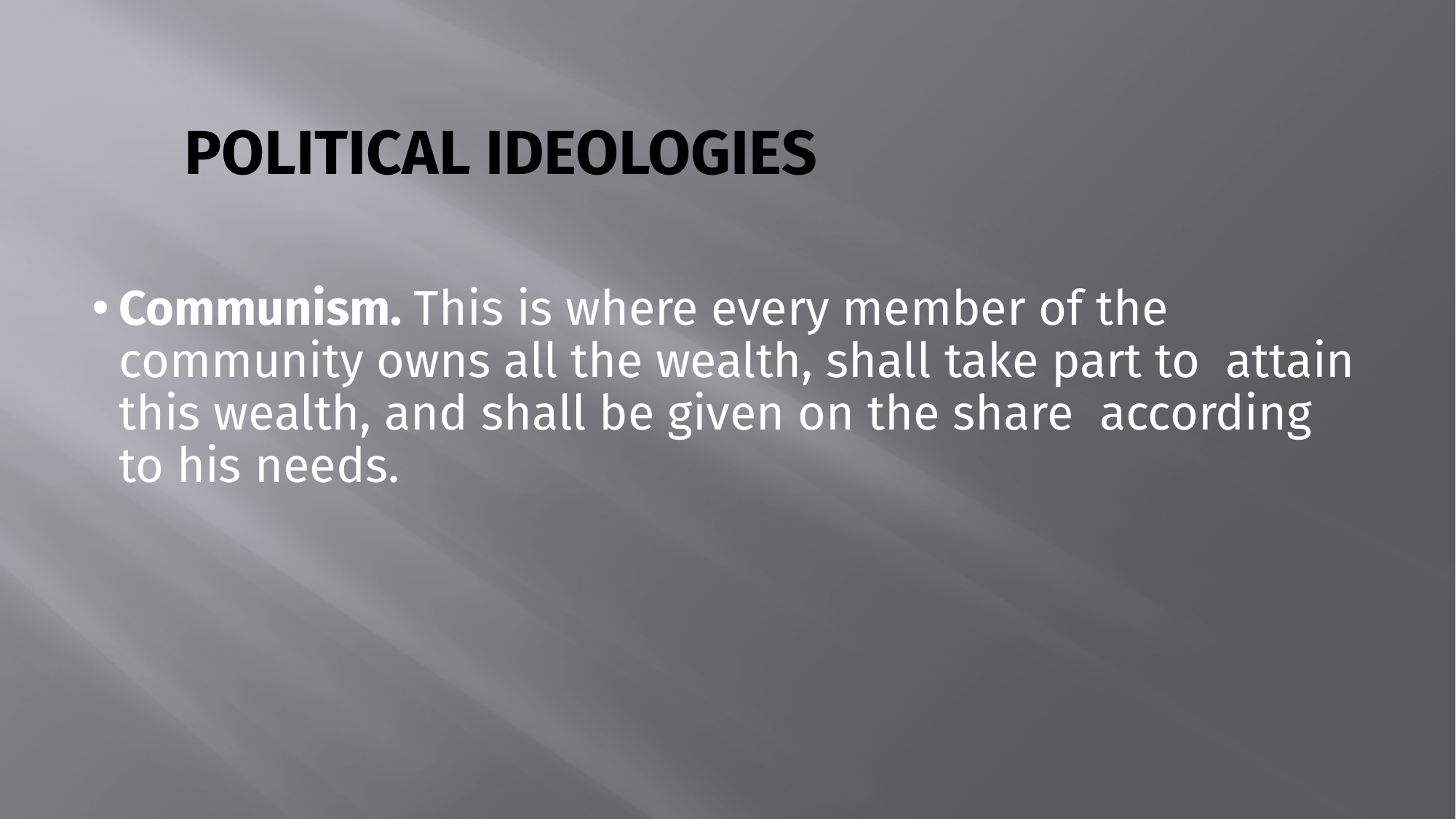

# POLITICAL IDEOLOGIES
Communism. This is where every member of the  community owns all the wealth, shall take part to  attain this wealth, and shall be given on the share  according to his needs.